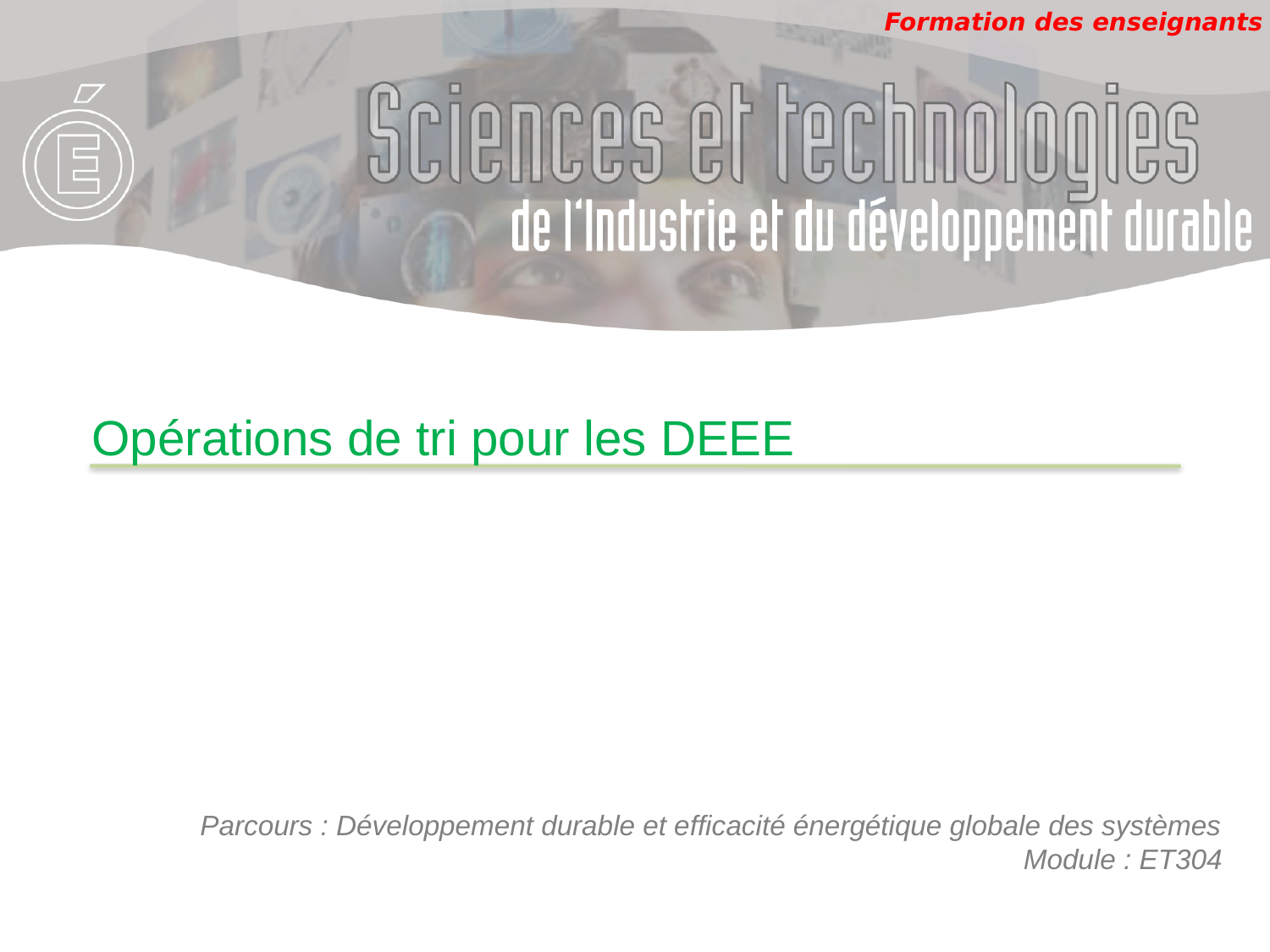

# Opérations de tri pour les DEEE
Parcours : Développement durable et efficacité énergétique globale des systèmes
Module : ET304